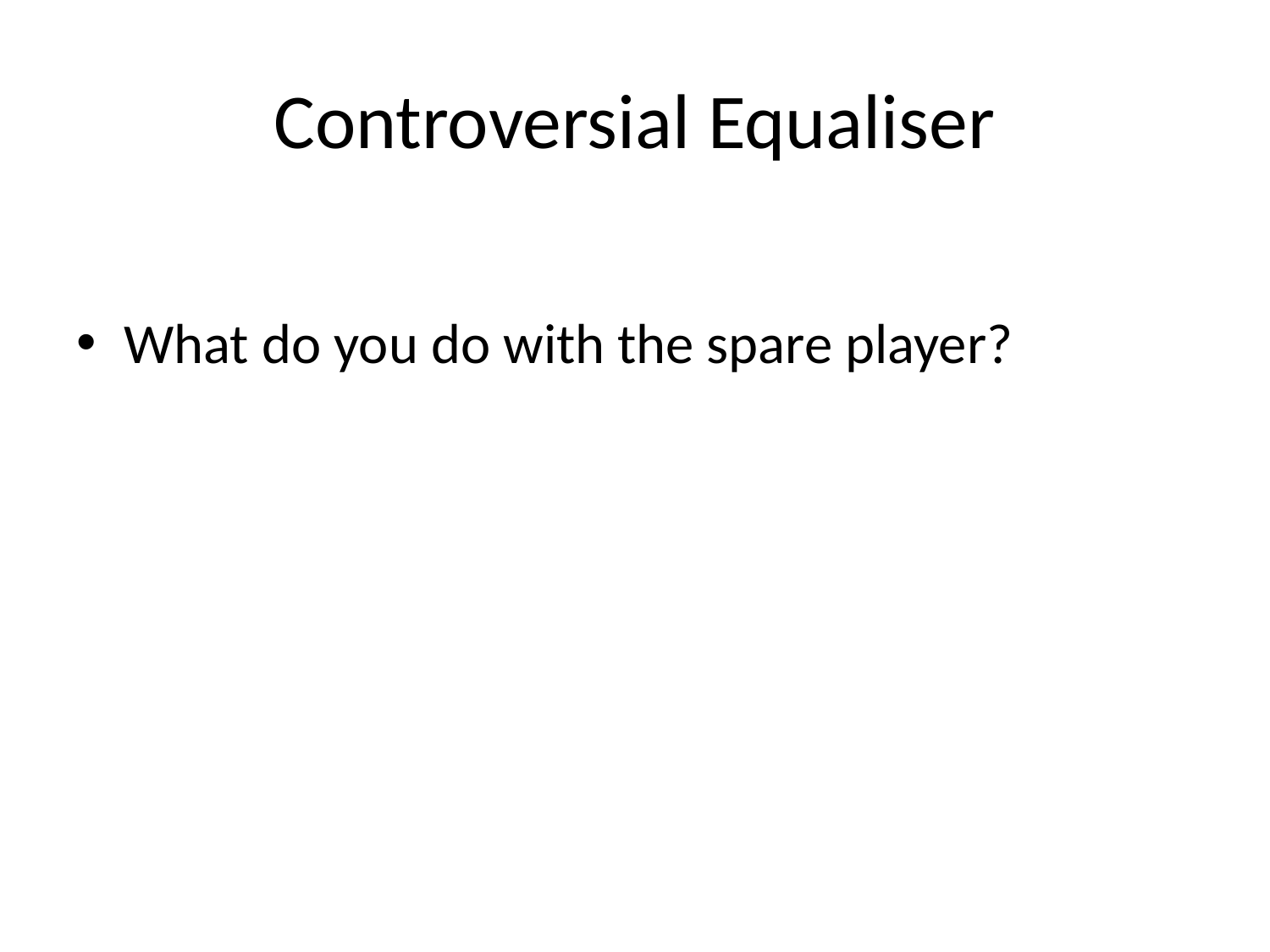

# Controversial Equaliser

What do you do with the spare player?